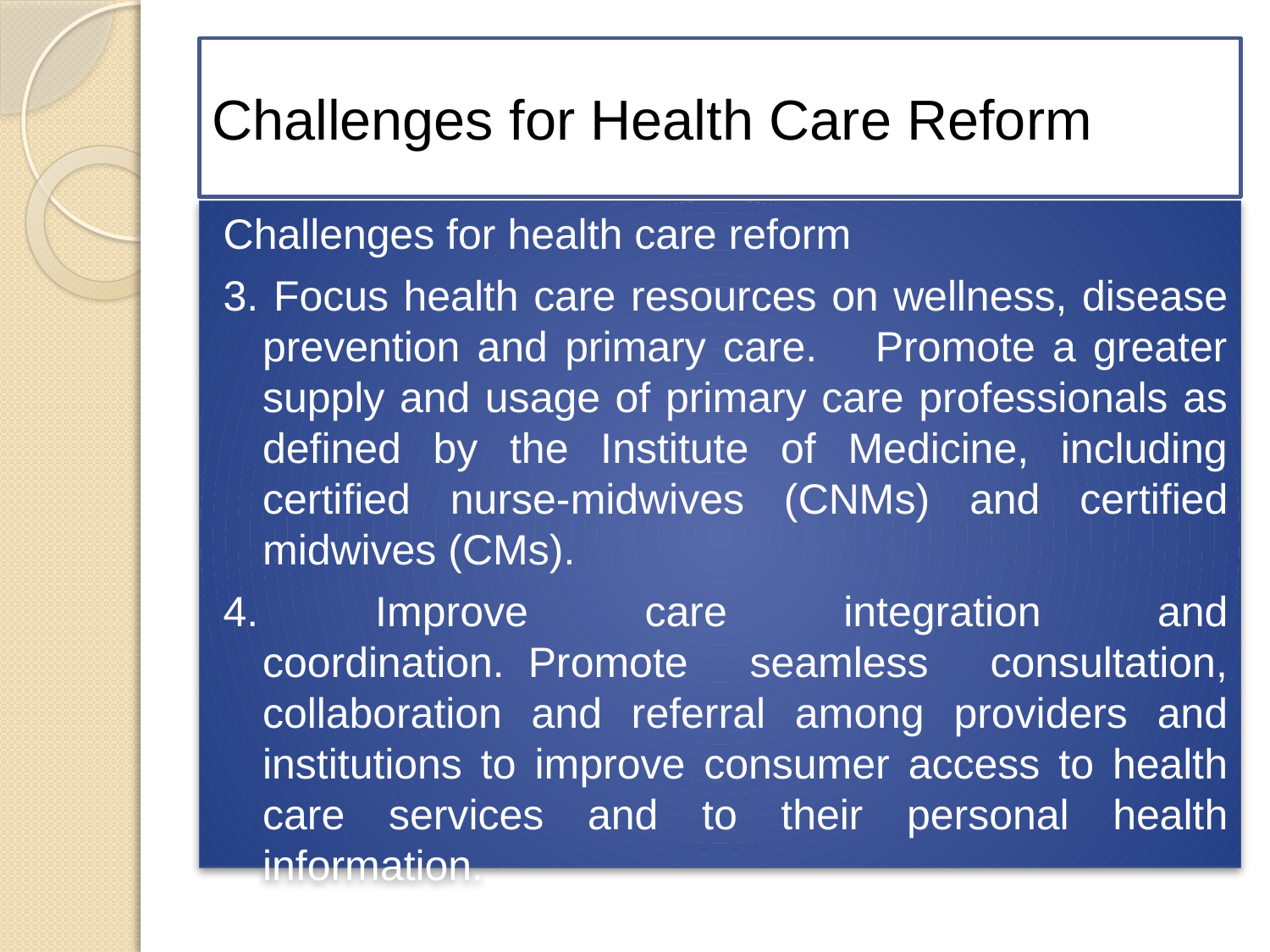

# Challenges for Health Care Reform
Challenges for health care reform
3. Focus health care resources on wellness, disease prevention and primary care.    Promote a greater supply and usage of primary care professionals as defined by the Institute of Medicine, including certified nurse‐midwives (CNMs) and certified midwives (CMs).
4. Improve care integration and coordination.  Promote seamless consultation, collaboration and referral among providers and institutions to improve consumer access to health care services and to their personal health information.